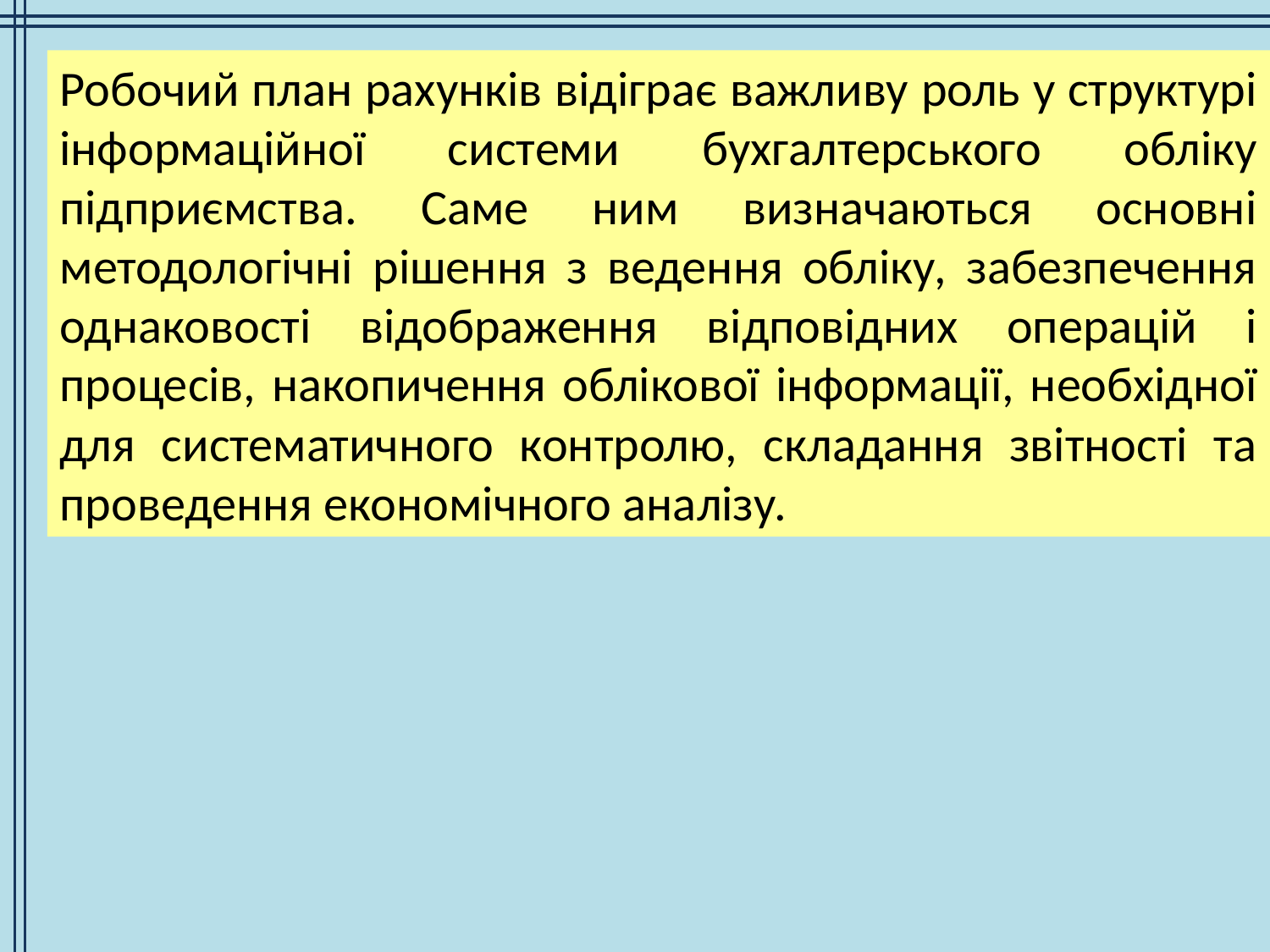

Робочий план рахунків відіграє важливу роль у структурі інформаційної системи бухгалтерського обліку підприємства. Саме ним визначаються основні методологічні рішення з ведення обліку, забезпечення однаковості відображення відповідних операцій і процесів, накопичення облікової інформації, необхідної для систематичного контролю, складання звітності та проведення економічного аналізу.